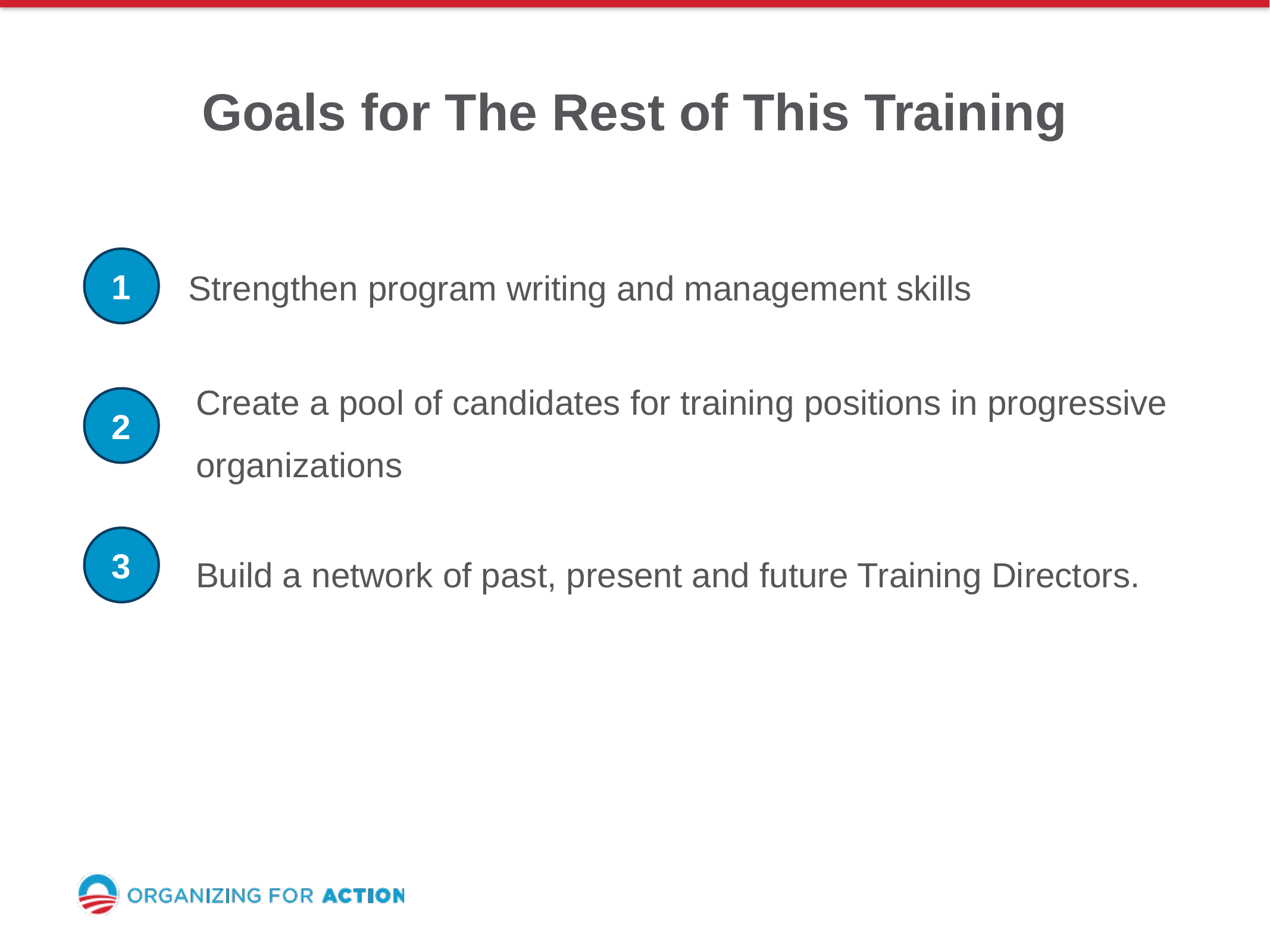

Goals for The Rest of This Training
Strengthen program writing and management skills
1
Create a pool of candidates for training positions in progressive organizations
2
Build a network of past, present and future Training Directors.
3